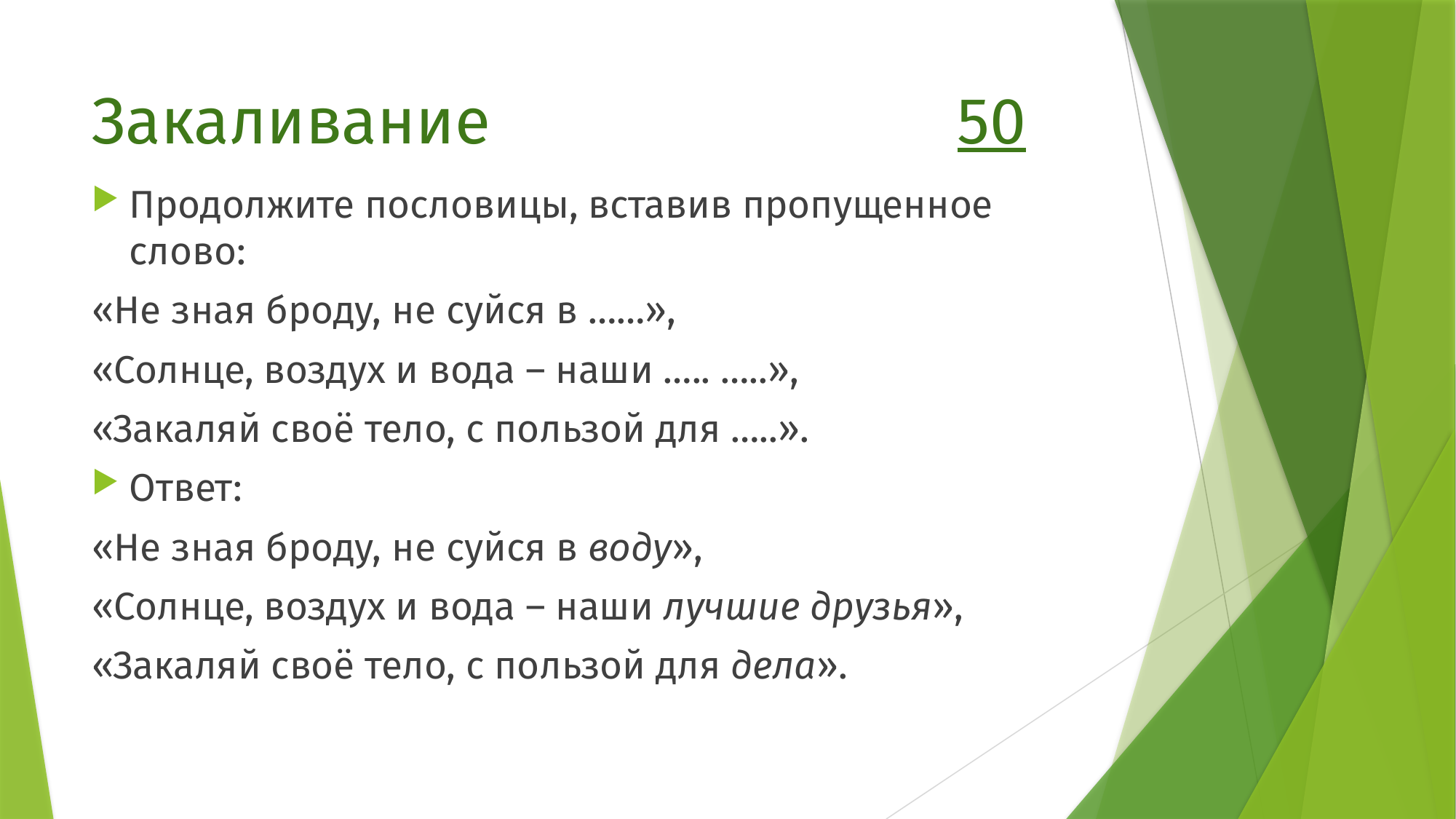

# Закаливание                           50
Продолжите пословицы, вставив пропущенное слово:
«Не зная броду, не суйся в ……»,
«Солнце, воздух и вода – наши ….. …..»,
«Закаляй своё тело, с пользой для …..».
Ответ:
«Не зная броду, не суйся в воду»,
«Солнце, воздух и вода – наши лучшие друзья»,
«Закаляй своё тело, с пользой для дела».